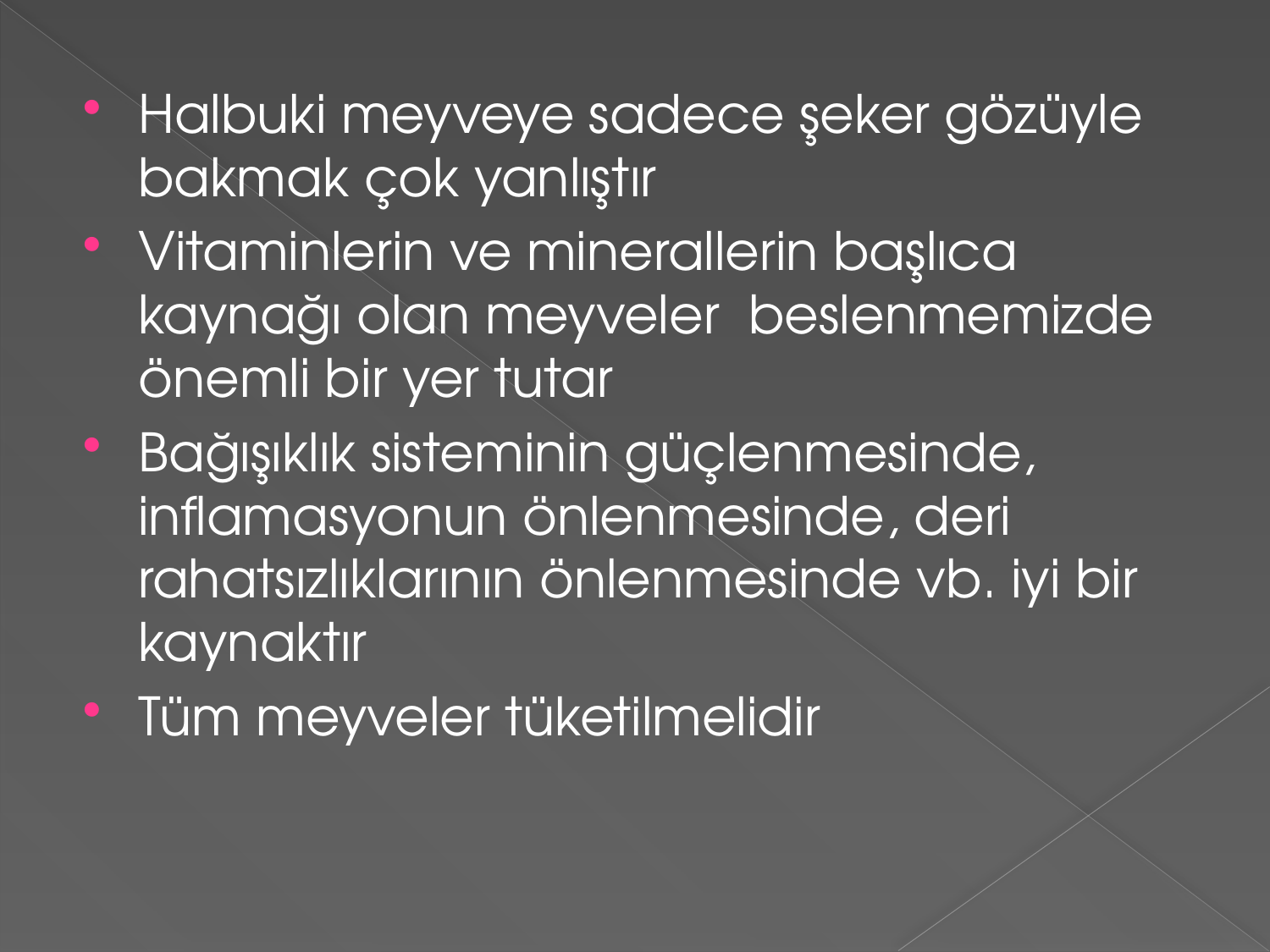

Halbuki meyveye sadece şeker gözüyle bakmak çok yanlıştır
Vitaminlerin ve minerallerin başlıca kaynağı olan meyveler  beslenmemizde önemli bir yer tutar
Bağışıklık sisteminin güçlenmesinde, inflamasyonun önlenmesinde, deri rahatsızlıklarının önlenmesinde vb. iyi bir kaynaktır
Tüm meyveler tüketilmelidir

#